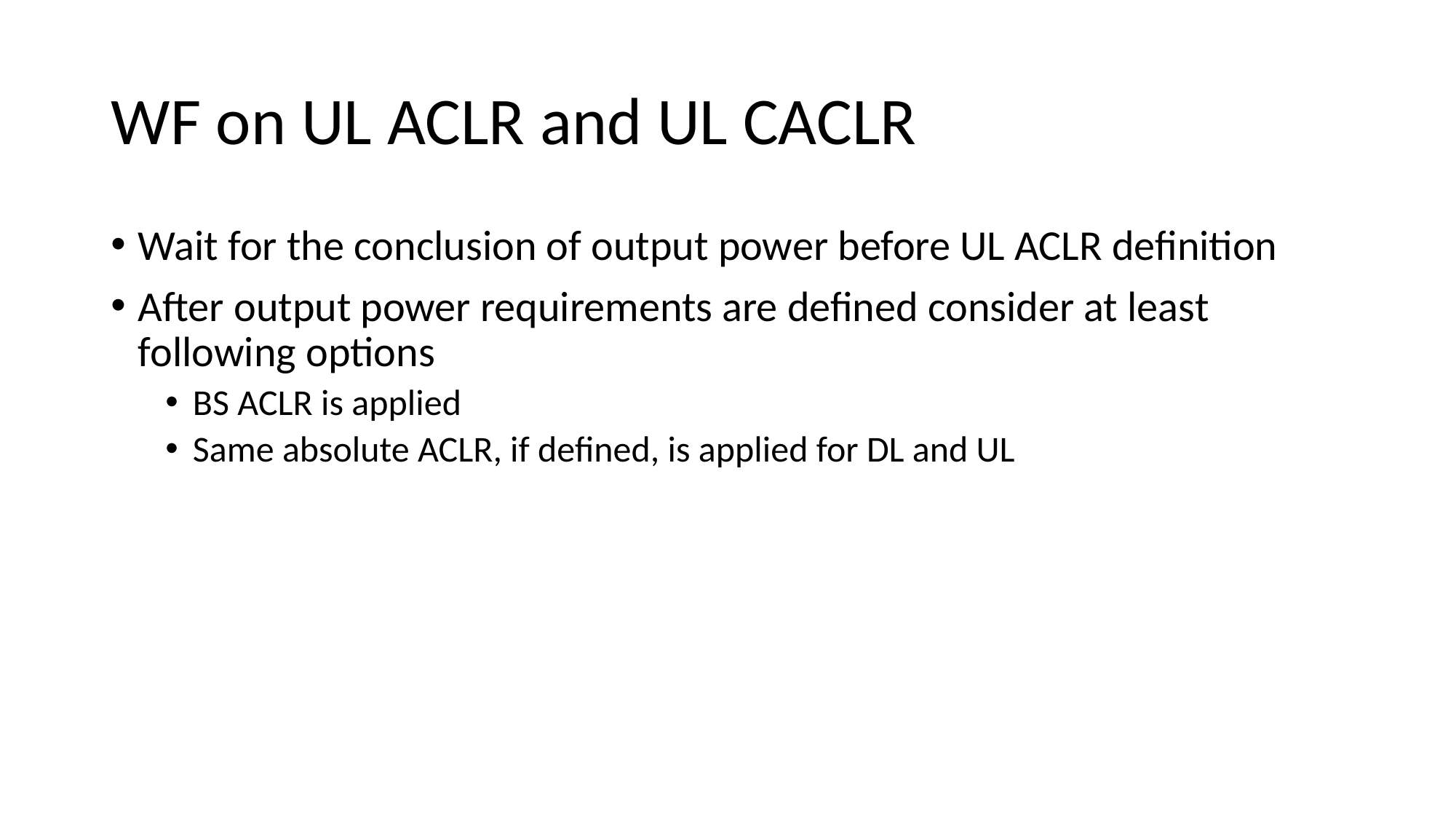

# WF on UL ACLR and UL CACLR
Wait for the conclusion of output power before UL ACLR definition
After output power requirements are defined consider at least following options
BS ACLR is applied
Same absolute ACLR, if defined, is applied for DL and UL